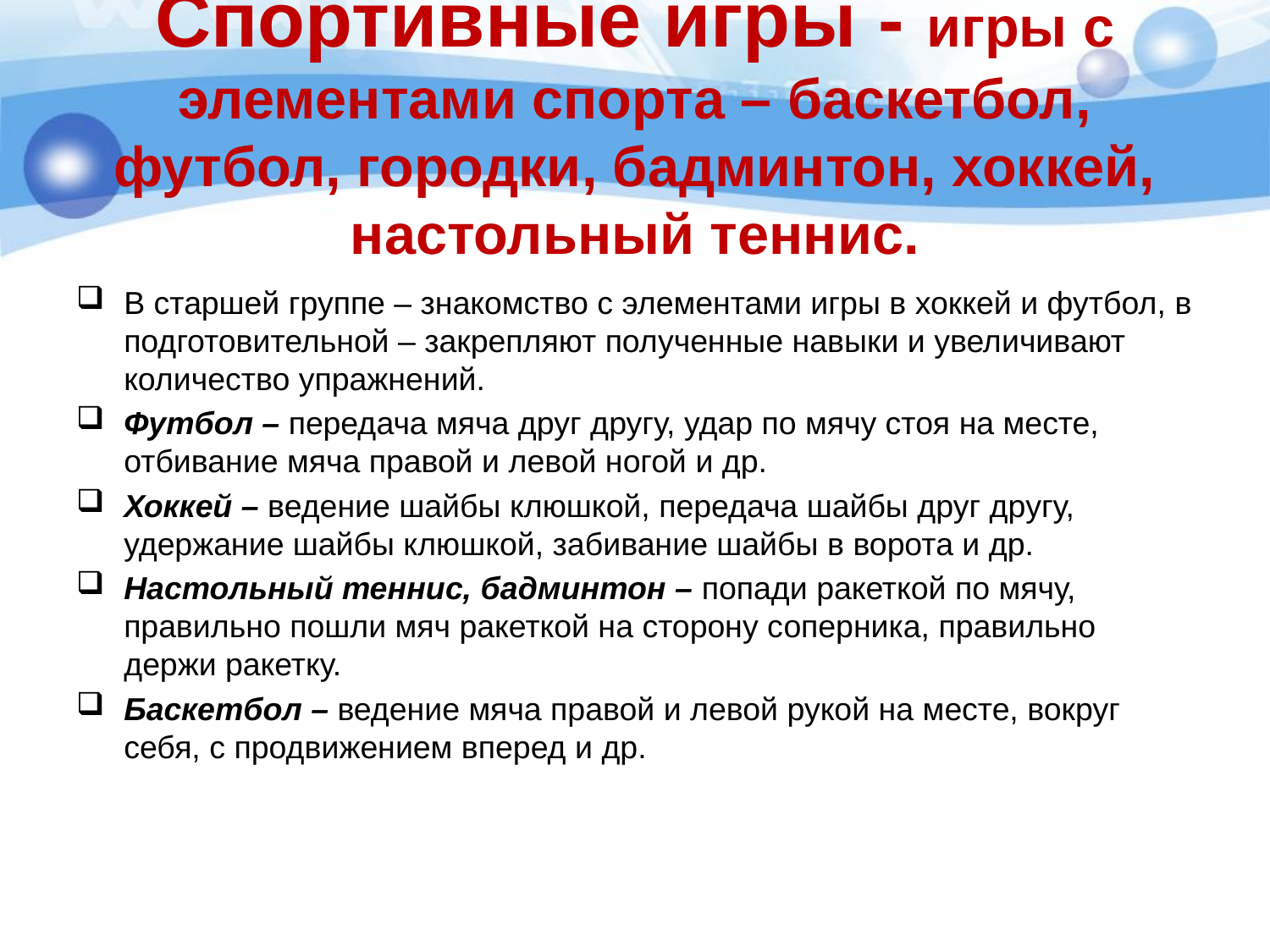

# Спортивные игры - игры с элементами спорта – баскетбол, футбол, городки, бадминтон, хоккей, настольный теннис.
В старшей группе – знакомство с элементами игры в хоккей и футбол, в подготовительной – закрепляют полученные навыки и увеличивают количество упражнений.
Футбол – передача мяча друг другу, удар по мячу стоя на месте, отбивание мяча правой и левой ногой и др.
Хоккей – ведение шайбы клюшкой, передача шайбы друг другу, удержание шайбы клюшкой, забивание шайбы в ворота и др.
Настольный теннис, бадминтон – попади ракеткой по мячу, правильно пошли мяч ракеткой на сторону соперника, правильно держи ракетку.
Баскетбол – ведение мяча правой и левой рукой на месте, вокруг себя, с продвижением вперед и др.